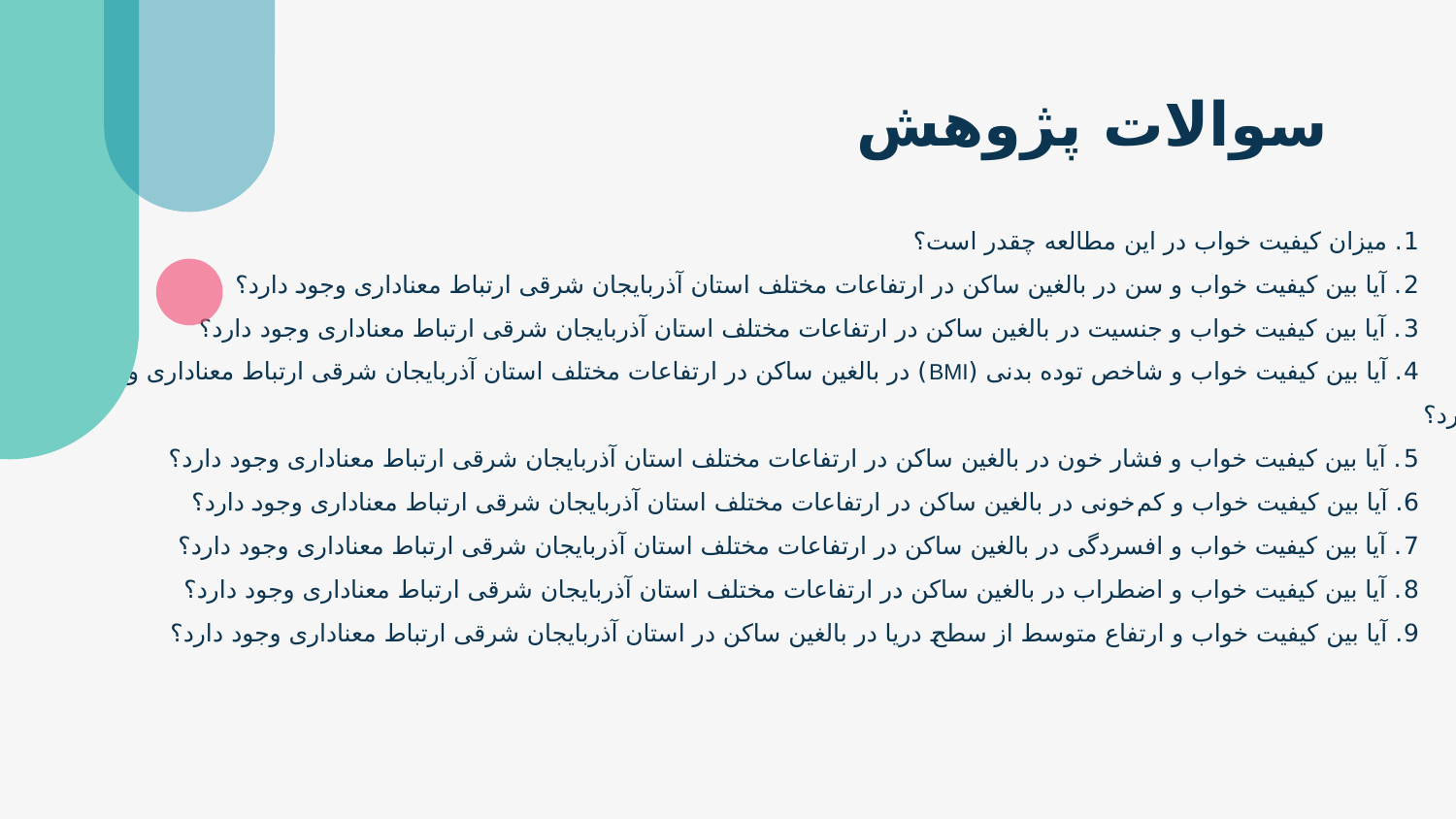

# سوالات پژوهش
1. میزان کیفیت خواب در این مطالعه چقدر است؟
2. آیا بین کیفیت خواب و سن در بالغین ساکن در ارتفاعات مختلف استان آذربایجان شرقی ارتباط معناداری وجود دارد؟
3. آیا بین کیفیت خواب و جنسیت در بالغین ساکن در ارتفاعات مختلف استان آذربایجان شرقی ارتباط معناداری وجود دارد؟
4. آیا بین کیفیت خواب و شاخص توده بدنی (BMI) در بالغین ساکن در ارتفاعات مختلف استان آذربایجان شرقی ارتباط معناداری وجود دارد؟
5. آیا بین کیفیت خواب و فشار خون در بالغین ساکن در ارتفاعات مختلف استان آذربایجان شرقی ارتباط معناداری وجود دارد؟
6. آیا بین کیفیت خواب و کم‌خونی در بالغین ساکن در ارتفاعات مختلف استان آذربایجان شرقی ارتباط معناداری وجود دارد؟
7. آیا بین کیفیت خواب و افسردگی در بالغین ساکن در ارتفاعات مختلف استان آذربایجان شرقی ارتباط معناداری وجود دارد؟
8. آیا بین کیفیت خواب و اضطراب در بالغین ساکن در ارتفاعات مختلف استان آذربایجان شرقی ارتباط معناداری وجود دارد؟
9. آیا بین کیفیت خواب و ارتفاع متوسط از سطح دریا در بالغین ساکن در استان آذربایجان شرقی ارتباط معناداری وجود دارد؟